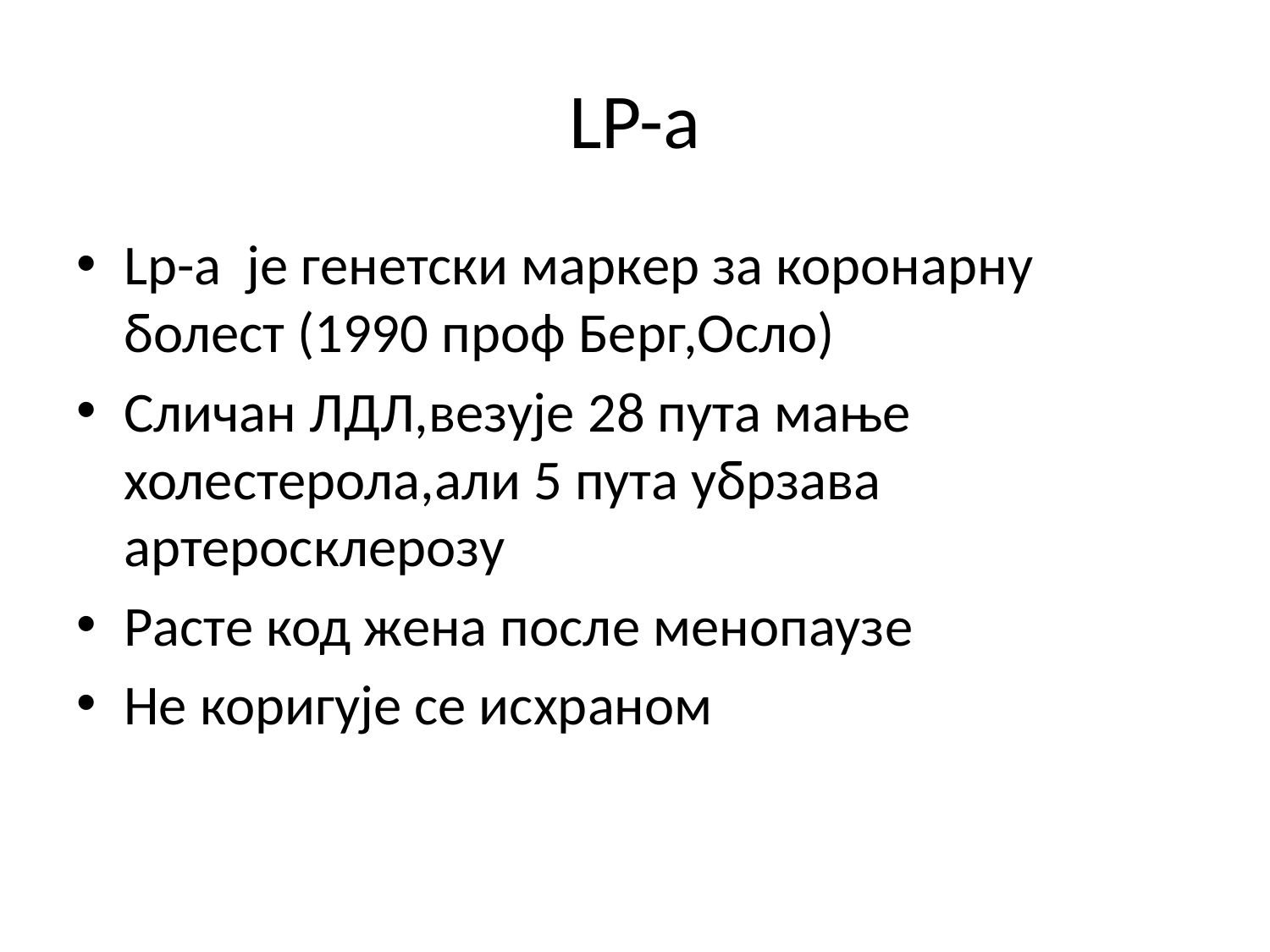

# LP-a
Lp-a  је генетски маркер за коронарну болест (1990 проф Берг,Осло)
Сличан ЛДЛ,везује 28 пута мање холестерола,али 5 пута убрзава артеросклерозу
Расте код жена после менопаузе
Не коригује се исхраном